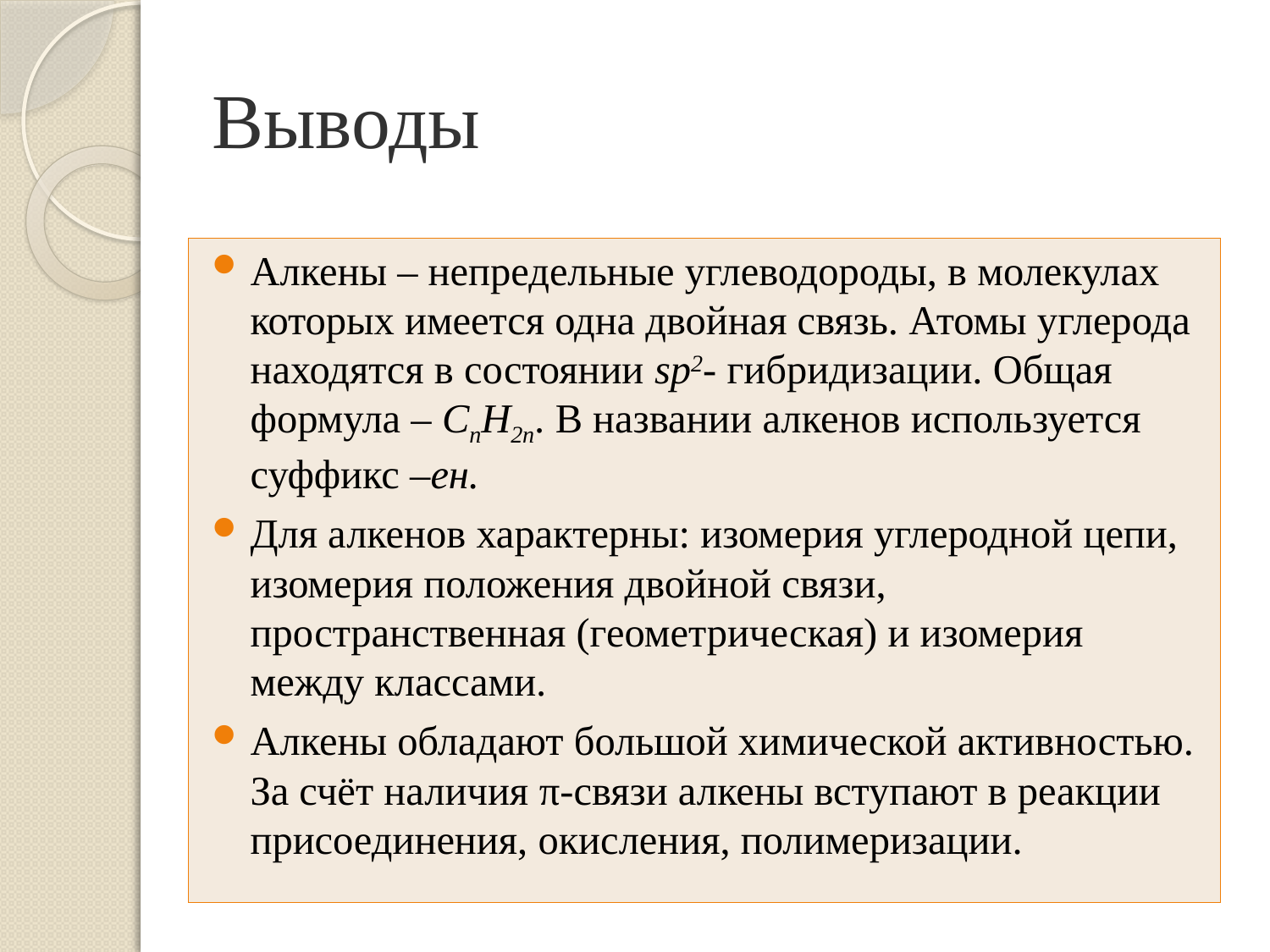

# Выводы
Алкены – непредельные углеводороды, в молекулах которых имеется одна двойная связь. Атомы углерода находятся в состоянии sp2- гибридизации. Общая формула – СnH2n. В названии алкенов используется суффикс –ен.
Для алкенов характерны: изомерия углеродной цепи, изомерия положения двойной связи, пространственная (геометрическая) и изомерия между классами.
Алкены обладают большой химической активностью. За счёт наличия π-связи алкены вступают в реакции присоединения, окисления, полимеризации.